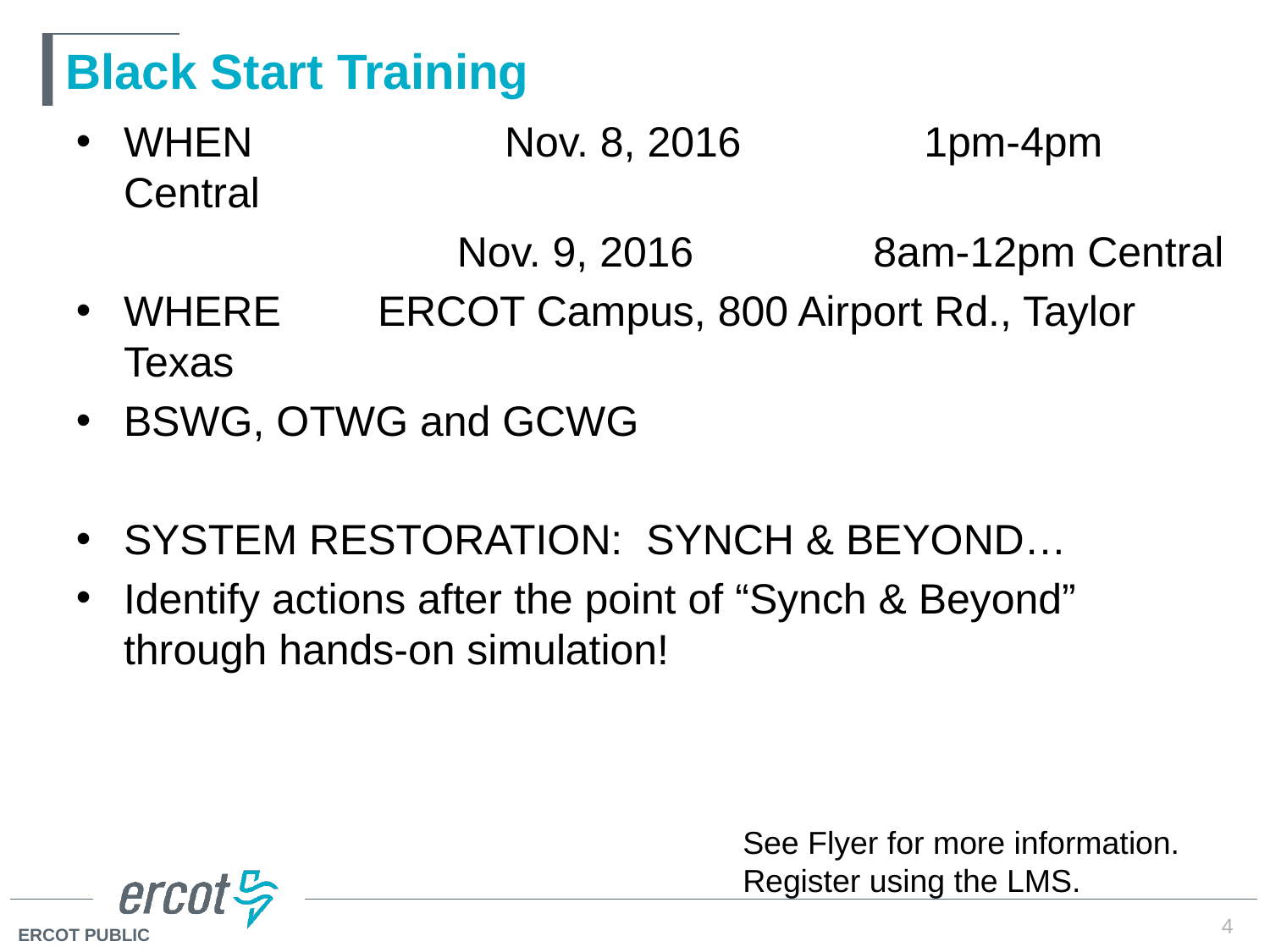

# Black Start Training
When		Nov. 8, 2016	              1pm-4pm Central
			Nov. 9, 2016		   8am-12pm Central
Where	ERCOT Campus, 800 Airport Rd., Taylor Texas
BSWG, OTWG and GCWG

System restoration:  synch & beyond…
Identify actions after the point of “Synch & Beyond” through hands-on simulation!
See Flyer for more information.    Register using the LMS.
4